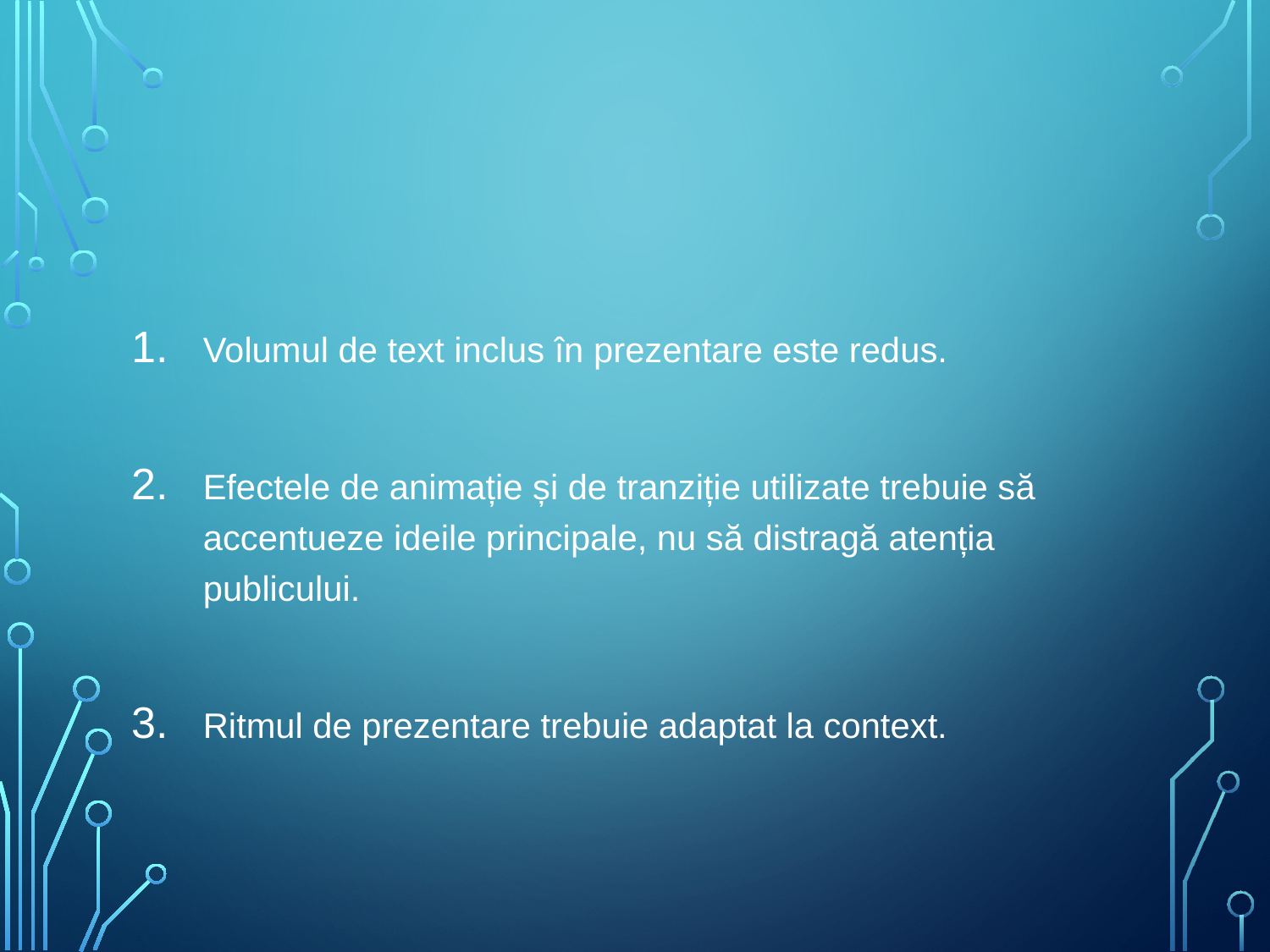

#
Volumul de text inclus în prezentare este redus.

Efectele de animație și de tranziție utilizate trebuie să accentueze ideile principale, nu să distragă atenția publicului.

Ritmul de prezentare trebuie adaptat la context.